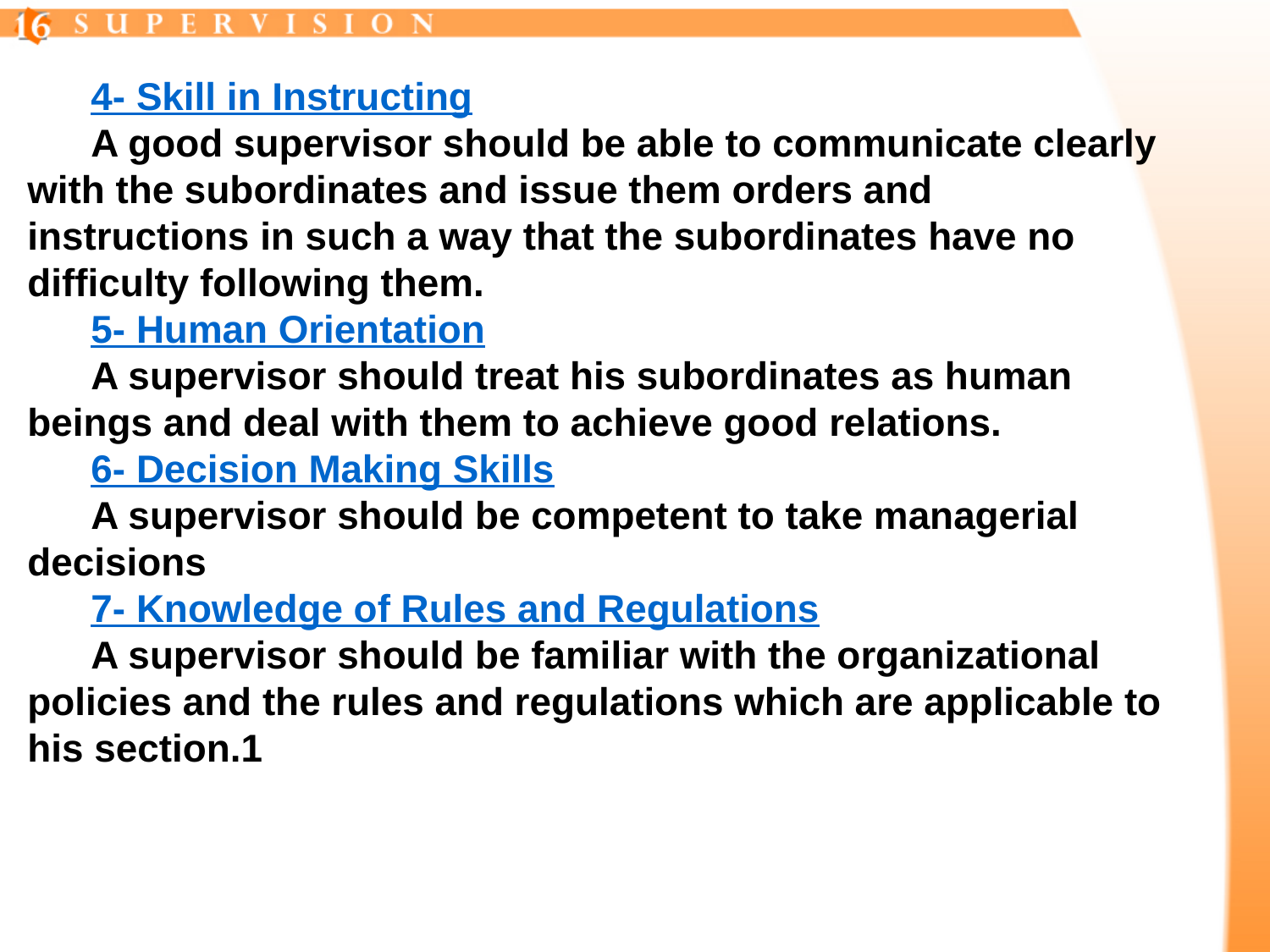

4- Skill in Instructing
A good supervisor should be able to communicate clearly with the subordinates and issue them orders and instructions in such a way that the subordinates have no difficulty following them.
5- Human Orientation
A supervisor should treat his subordinates as human beings and deal with them to achieve good relations.
6- Decision Making Skills
A supervisor should be competent to take managerial decisions
7- Knowledge of Rules and Regulations
A supervisor should be familiar with the organizational policies and the rules and regulations which are applicable to his section.1